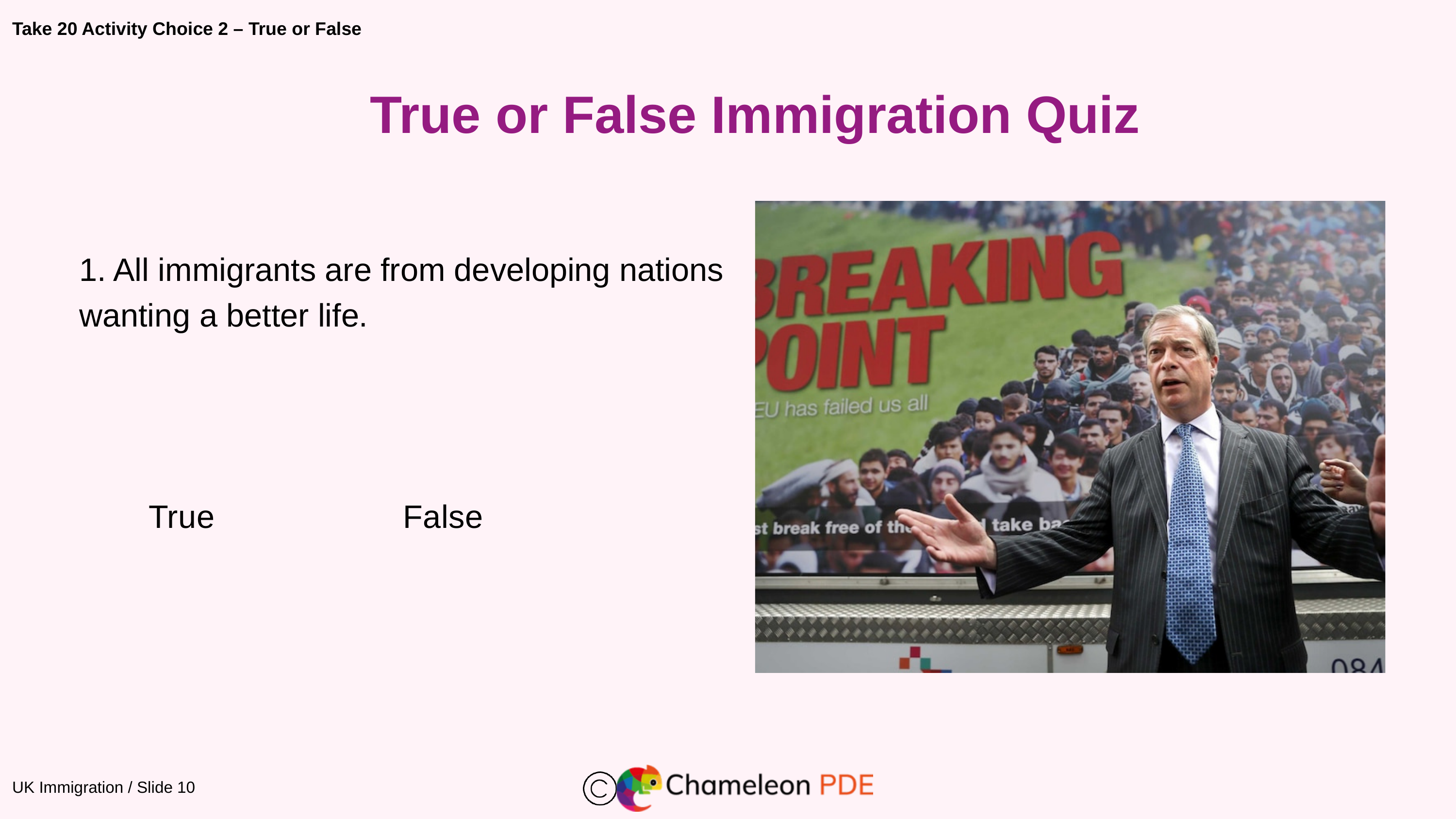

Take 20 Activity Choice 2 – True or False

True or False Immigration Quiz

1. All immigrants are from developing nations wanting a better life.

True

False

UK Immigration / Slide 10